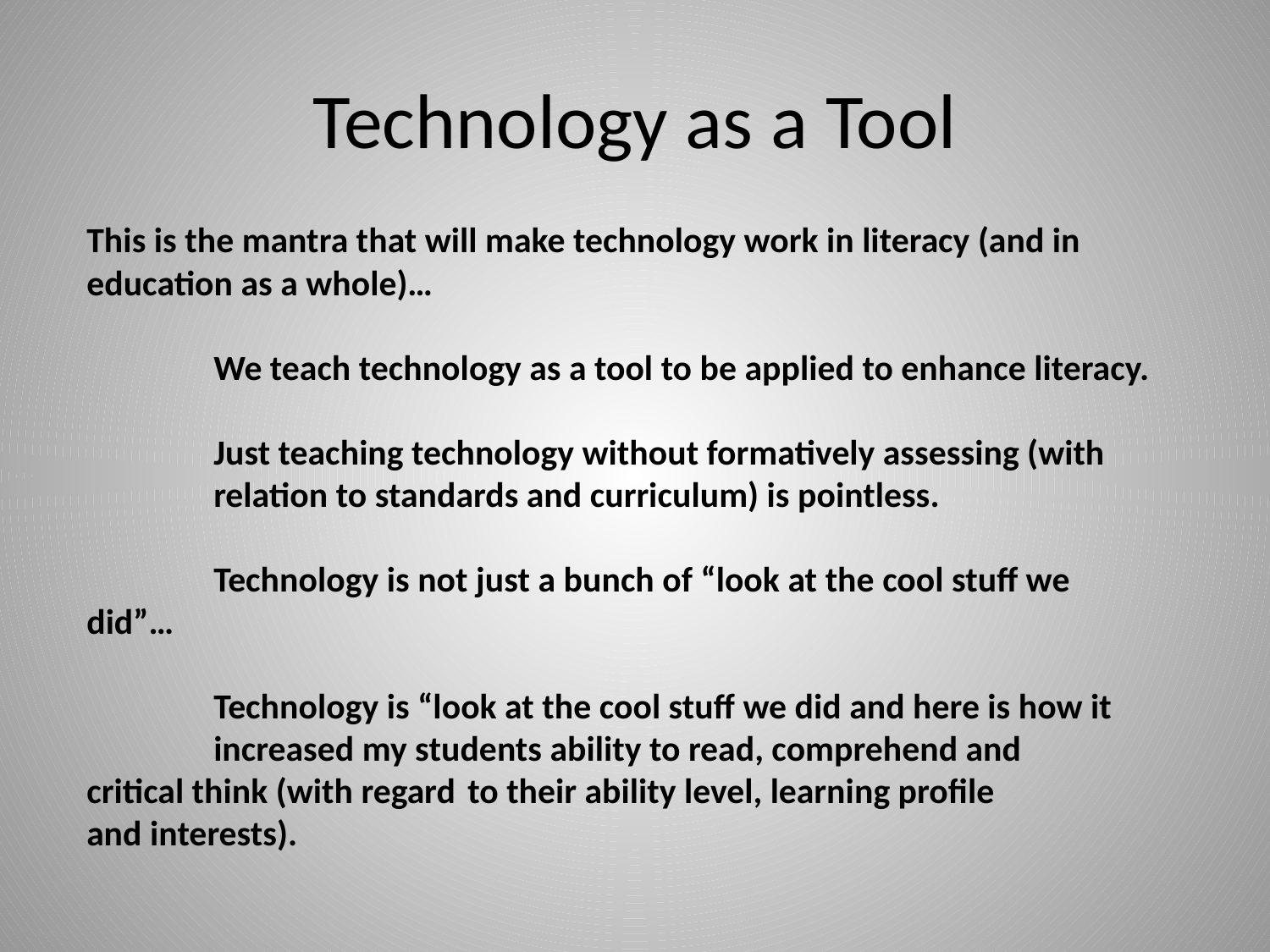

# Technology as a Tool

This is the mantra that will make technology work in literacy (and in education as a whole)…

	We teach technology as a tool to be applied to enhance literacy.

	Just teaching technology without formatively assessing (with 	relation to standards and curriculum) is pointless.

	Technology is not just a bunch of “look at the cool stuff we 	did”…

	Technology is “look at the cool stuff we did and here is how it 	increased my students ability to read, comprehend and 	critical think (with regard 	to their ability level, learning profile 	and interests).